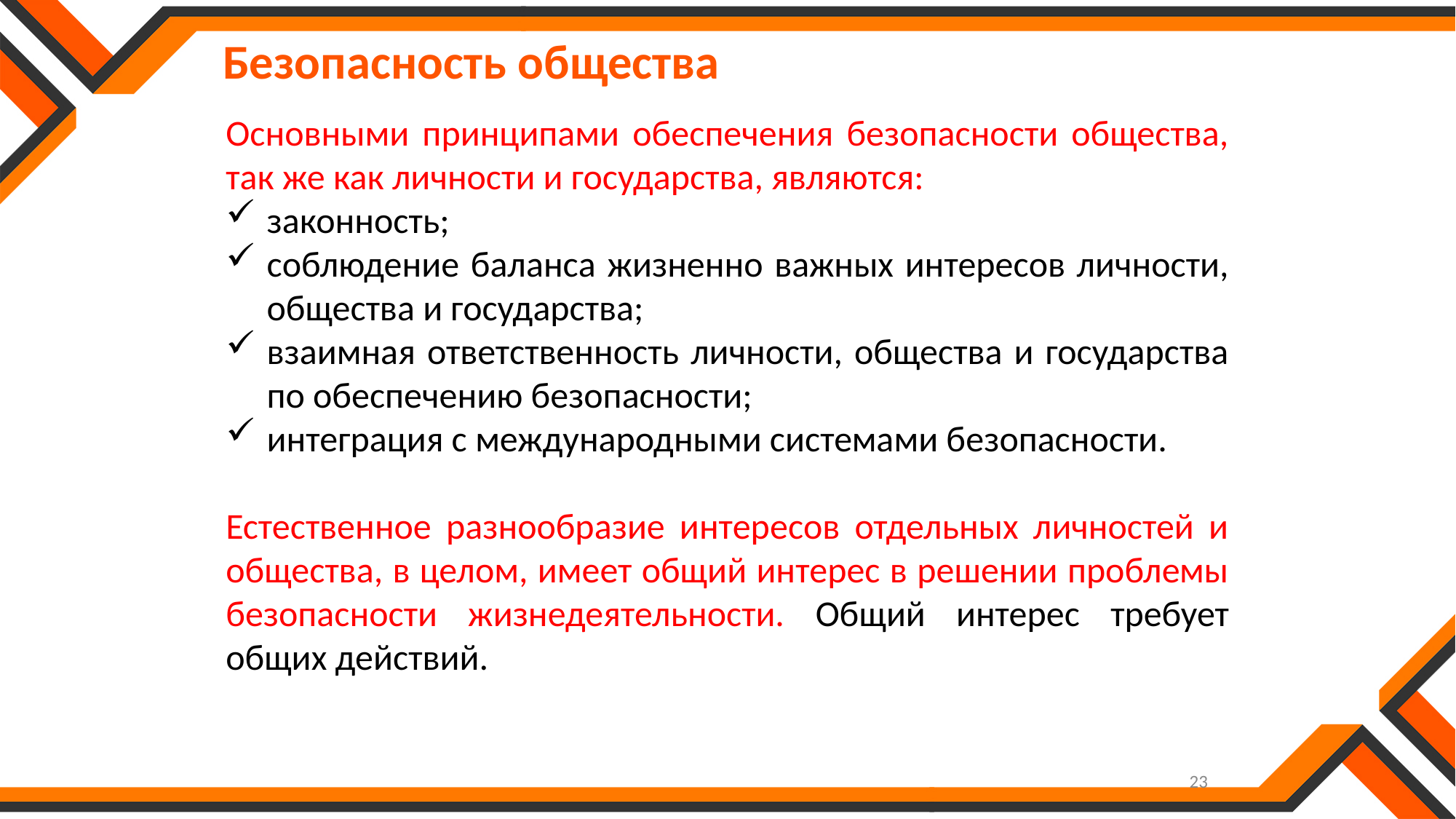

Безопасность общества
Основными принципами обеспечения безопасности общества, так же как личности и государства, являются:
законность;
соблюдение баланса жизненно важных интересов личности, общества и государства;
взаимная ответственность личности, общества и государства по обеспечению безопасности;
интеграция с международными системами безопасности.

Естественное разнообразие интересов отдельных личностей и общества, в целом, имеет общий интерес в решении проблемы безопасности жизнедеятельности. Общий интерес требует общих действий.

23